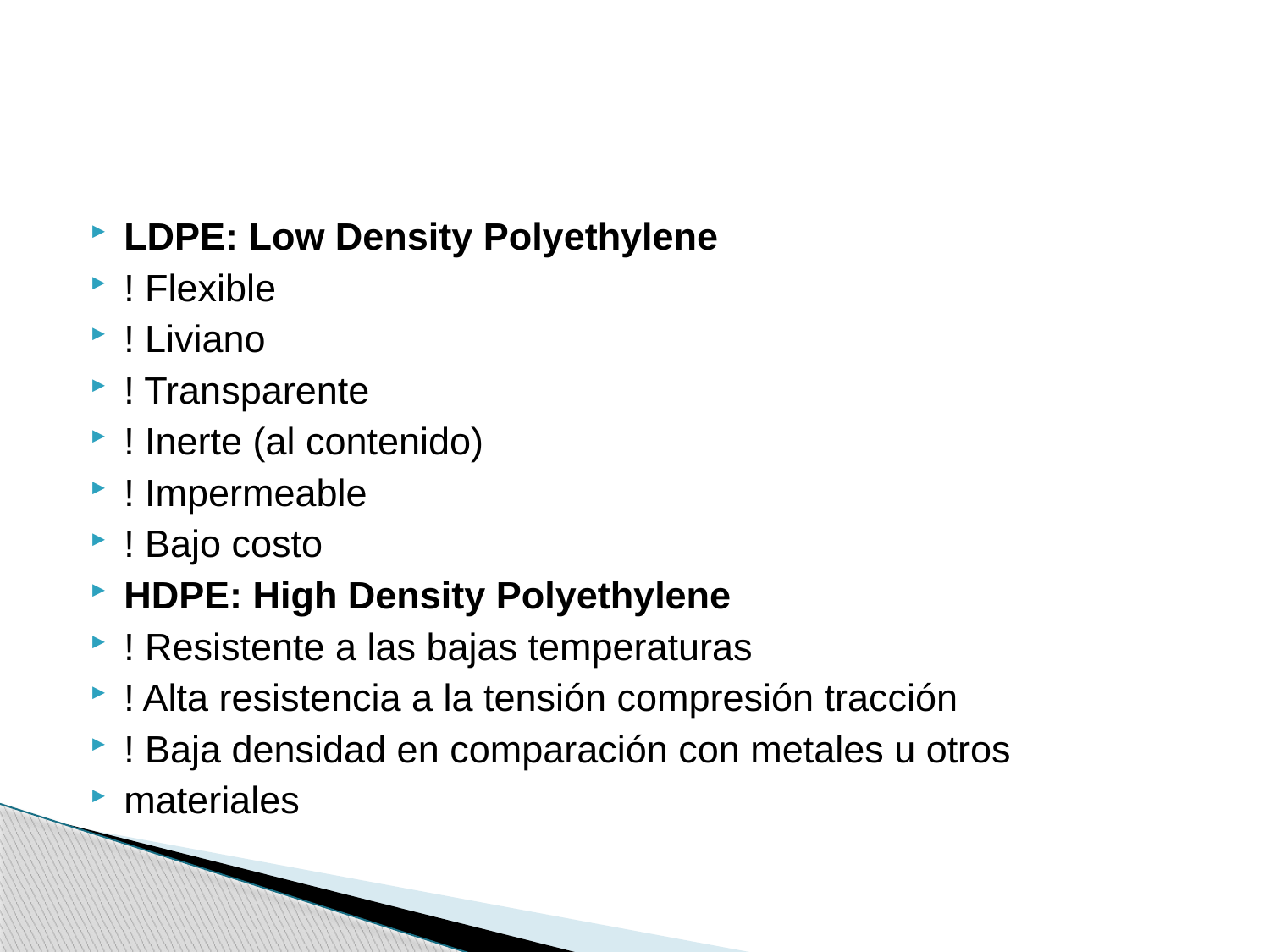

#
LDPE: Low Density Polyethylene
! Flexible
! Liviano
! Transparente
! Inerte (al contenido)
! Impermeable
! Bajo costo
HDPE: High Density Polyethylene
! Resistente a las bajas temperaturas
! Alta resistencia a la tensión compresión tracción
! Baja densidad en comparación con metales u otros
materiales